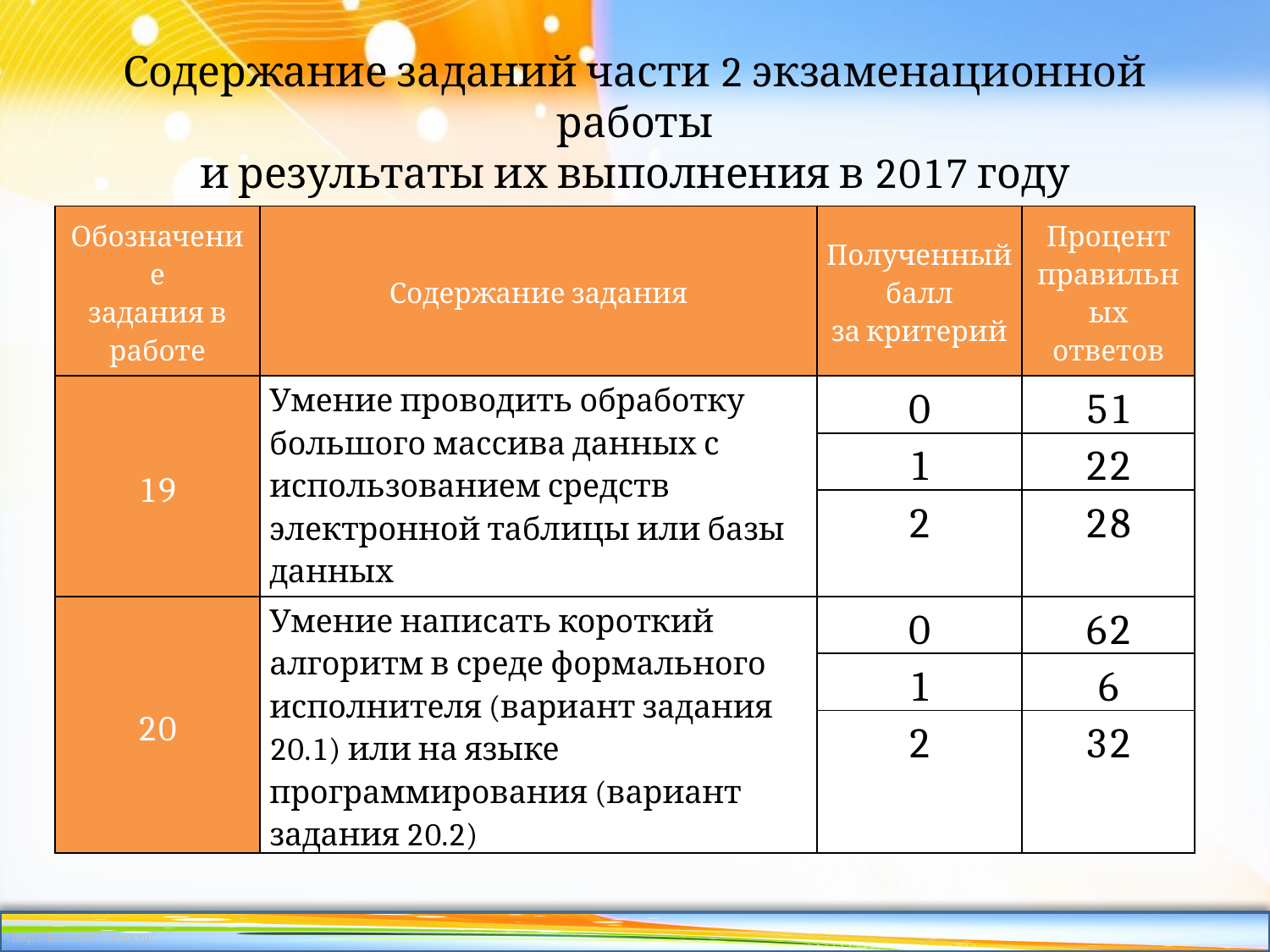

# Содержание заданий части 2 экзаменационной работы и результаты их выполнения в 2017 году
| Обозначение задания в работе | Содержание задания | Полученный балл за критерий | Процент правильных ответов |
| --- | --- | --- | --- |
| 19 | Умение проводить обработку большого массива данных с использованием средств электронной таблицы или базы данных | 0 | 51 |
|  |  | 1 | 22 |
|  |  | 2 | 28 |
| 20 | Умение написать короткий алгоритм в среде формального исполнителя (вариант задания 20.1) или на языке программирования (вариант задания 20.2) | 0 | 62 |
|  |  | 1 | 6 |
|  |  | 2 | 32 |